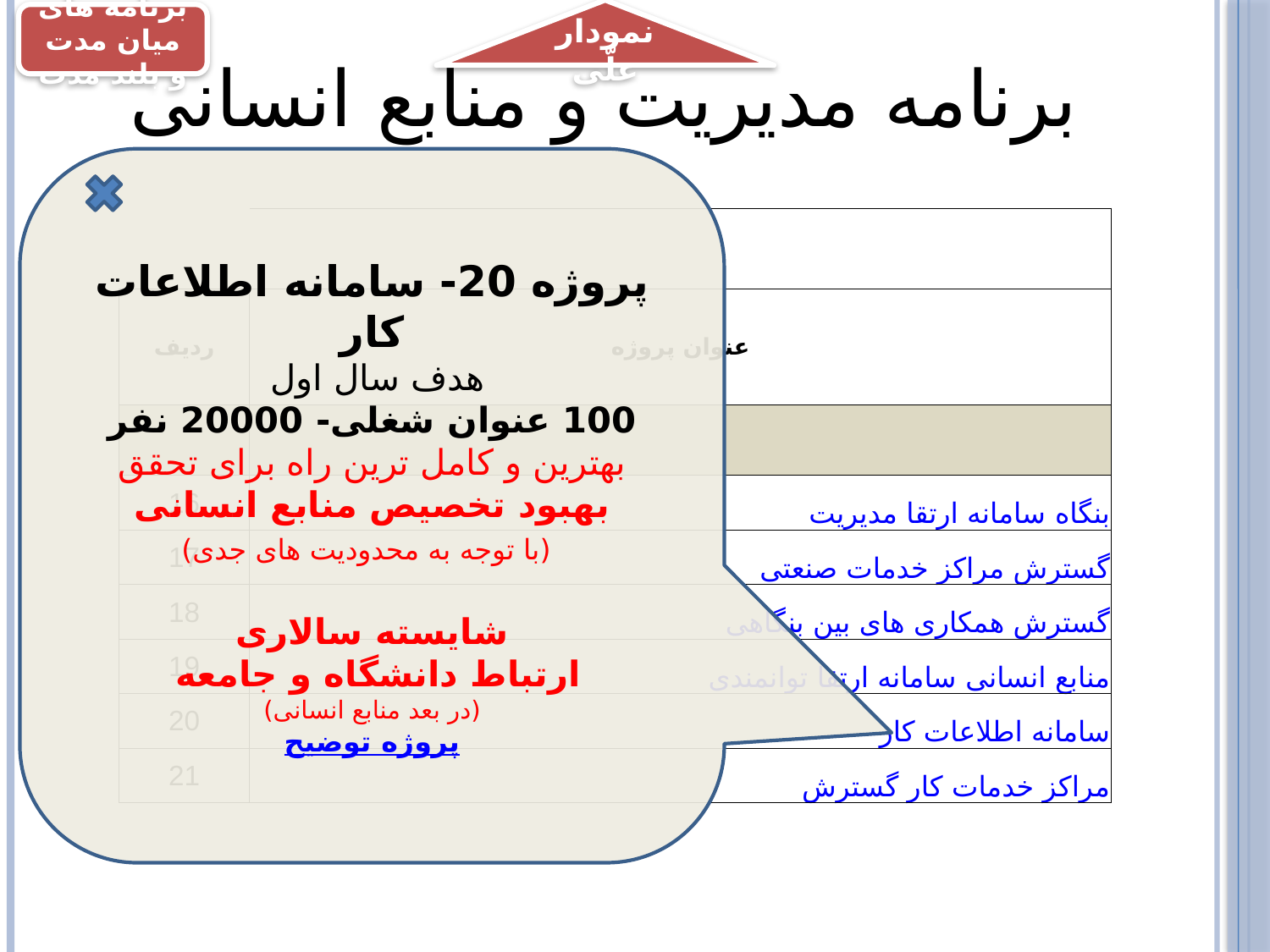

نمودار علّی
برنامه های میان مدت و بلند مدت
# برنامه مدیریت و منابع انسانی
پروژه 20- سامانه اطلاعات کار
هدف سال اول
100 عنوان شغلی- 20000 نفر
بهترین و کامل ترین راه برای تحقق
بهبود تخصیص منابع انسانی
 (با توجه به محدودیت های جدی)

شایسته سالاری
ارتباط دانشگاه و جامعه
(در بعد منابع انسانی)
توضیح پروژه

|  |  |
| --- | --- |
| ردیف | عنوان پروژه |
|  |  |
| 16 | سامانه ارتقا مدیریت بنگاه |
| 17 | گسترش مراکز خدمات صنعتی |
| 18 | گسترش همکاری های بین بنگاهی |
| 19 | سامانه ارتقا توانمندی منابع انسانی |
| 20 | سامانه اطلاعات کار |
| 21 | گسترش مراکز خدمات کار |